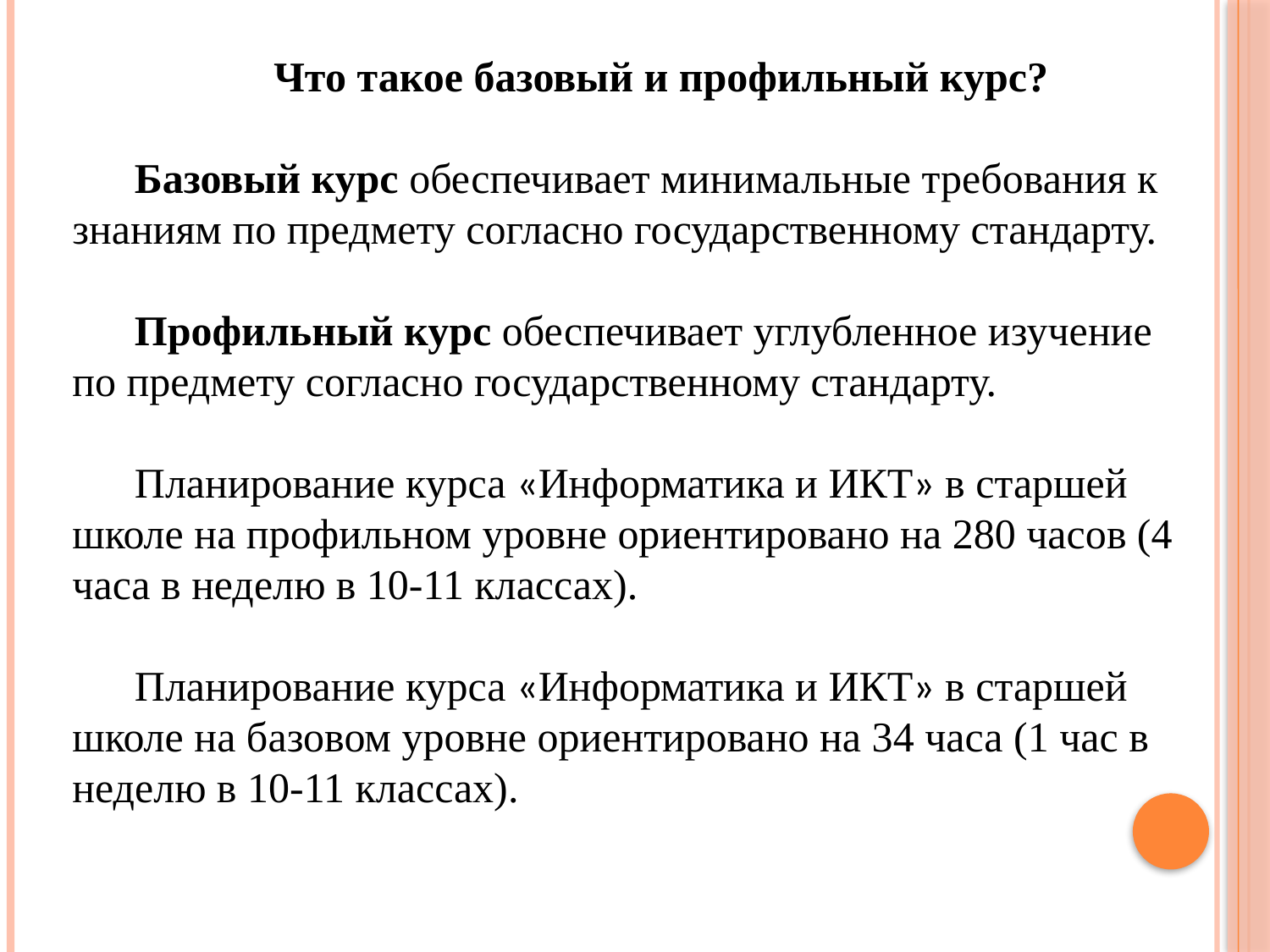

Что такое базовый и профильный курс?

Базовый курс обеспечивает минимальные требования к знаниям по предмету согласно государственному стандарту.

Профильный курс обеспечивает углубленное изучение по предмету согласно государственному стандарту.

Планирование курса «Информатика и ИКТ» в старшей школе на профильном уровне ориентировано на 280 часов (4 часа в неделю в 10-11 классах).

Планирование курса «Информатика и ИКТ» в старшей школе на базовом уровне ориентировано на 34 часа (1 час в неделю в 10-11 классах).